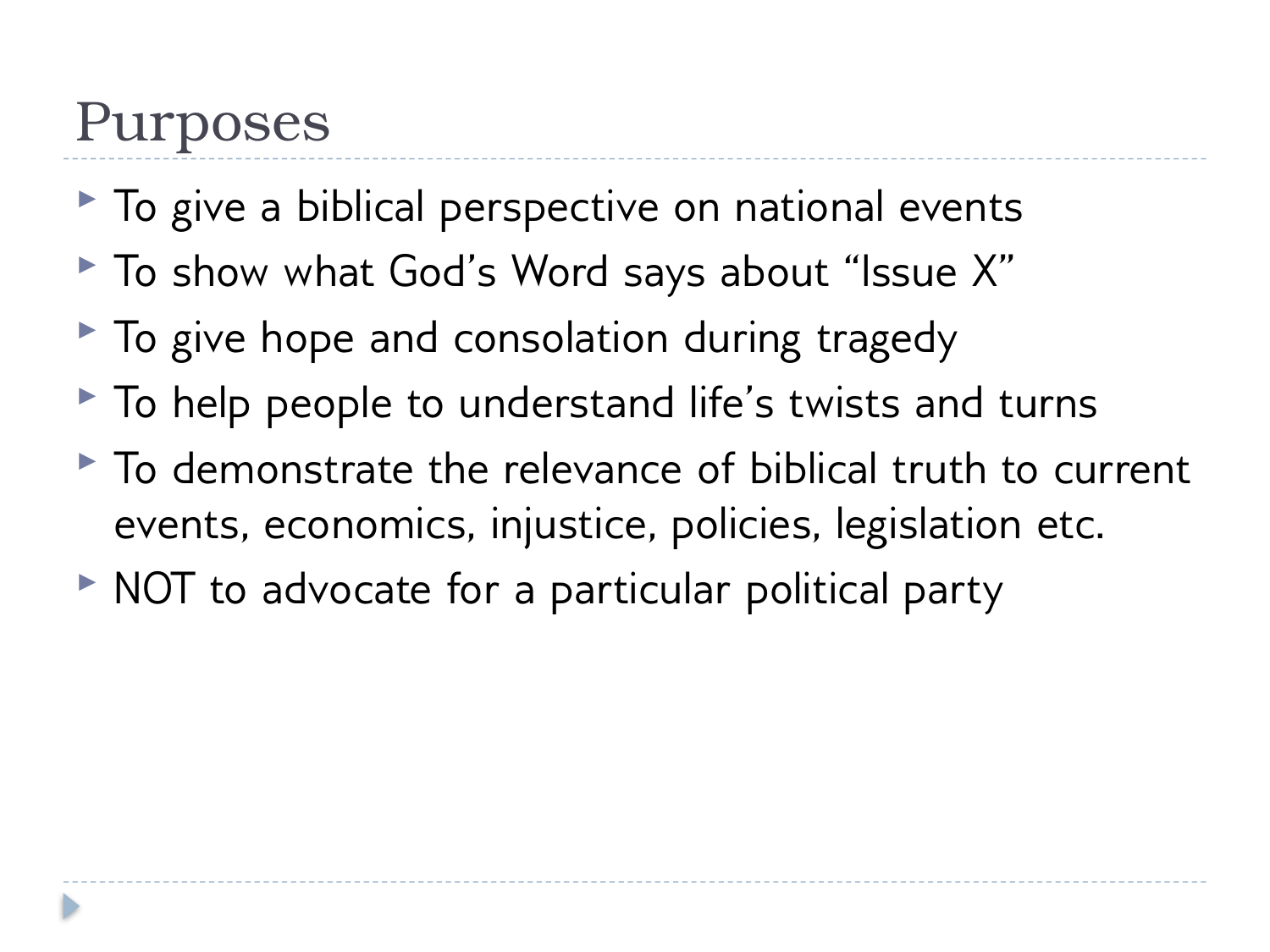

# Purposes
To give a biblical perspective on national events
To show what God’s Word says about “Issue X”
To give hope and consolation during tragedy
To help people to understand life’s twists and turns
To demonstrate the relevance of biblical truth to current events, economics, injustice, policies, legislation etc.
NOT to advocate for a particular political party